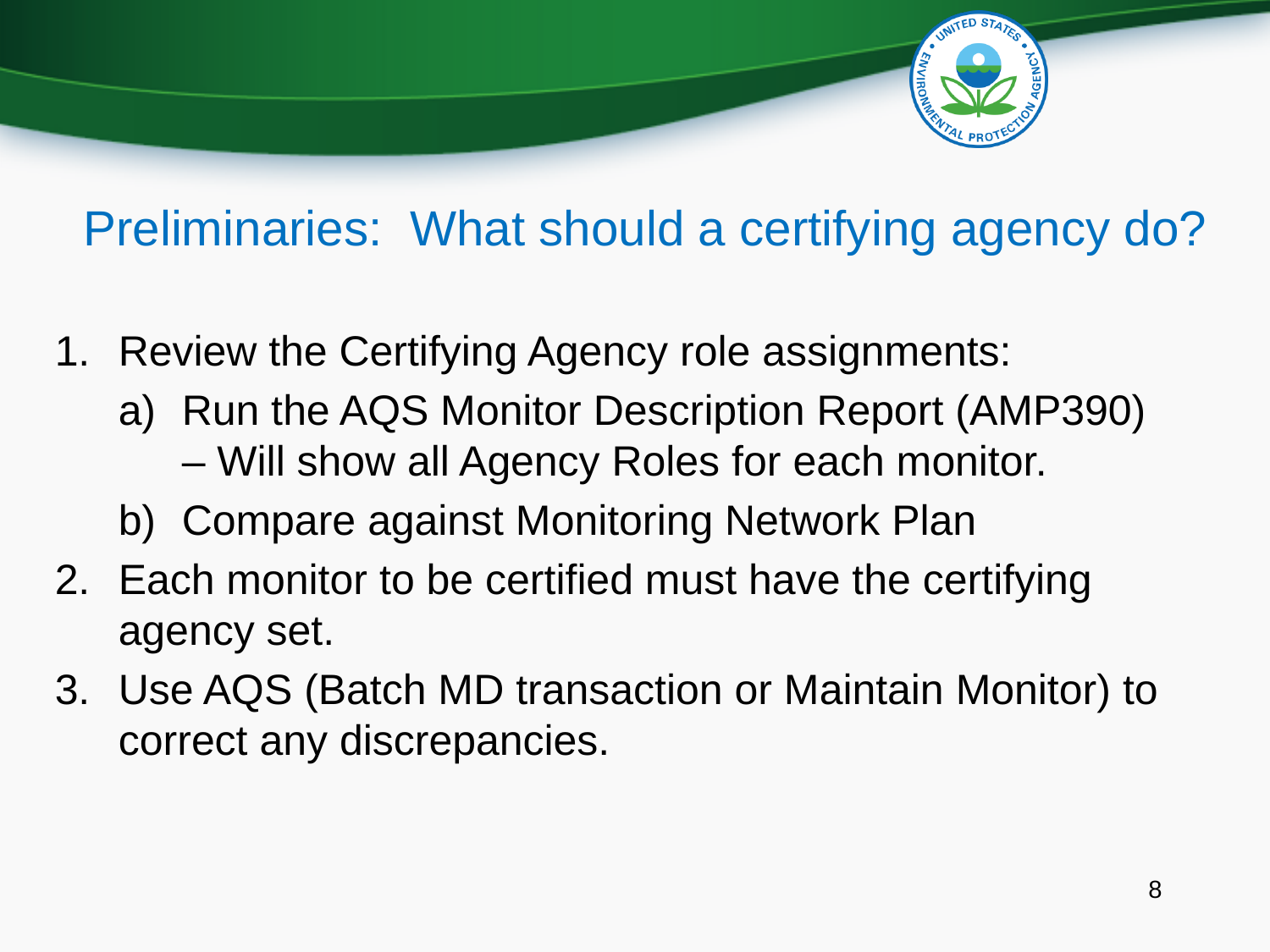

Preliminaries:  What should a certifying agency do?
Review the Certifying Agency role assignments:
Run the AQS Monitor Description Report (AMP390) – Will show all Agency Roles for each monitor.
Compare against Monitoring Network Plan
Each monitor to be certified must have the certifying agency set.
Use AQS (Batch MD transaction or Maintain Monitor) to correct any discrepancies.

8